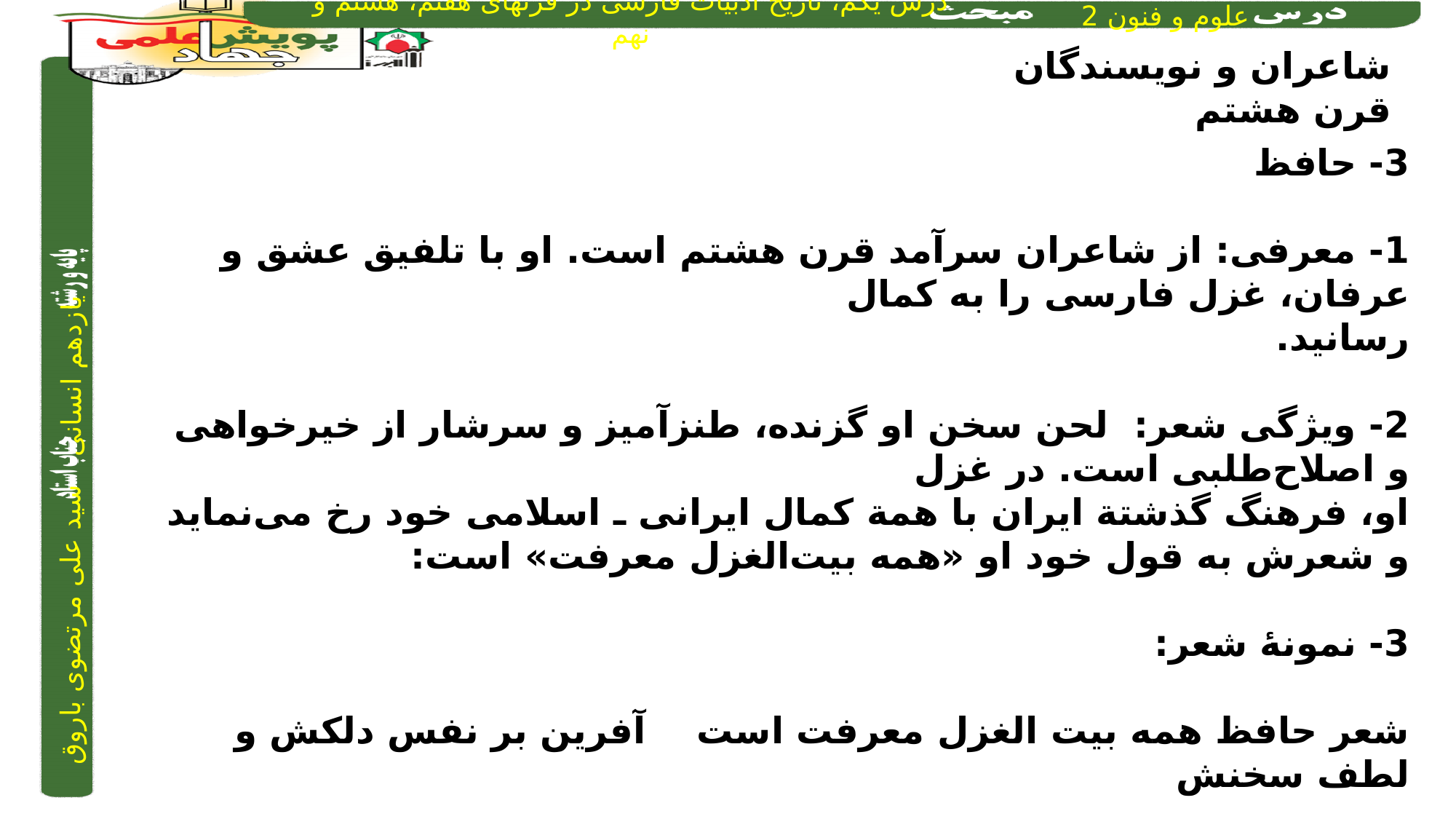

شاعران و نویسندگان قرن هشتم
3- حافظ

1- معرفی: از شاعران سرآمد قرن هشتم است. او با تلفیق عشق و عرفان، غزل فارسی را به کمال
رسانید.

2- ویژگی شعر:  لحن سخن او گزنده، طنزآمیز و سرشار از خیرخواهی و اصلاح‌طلبی است. در غزل
او، فرهنگ گذشتة ایران با همة کمال ایرانی ـ اسلامی خود رخ می‌نماید و شعرش به قول خود او «همه بیت‌الغزل معرفت» است:

3- نمونۀ شعر:

شعر حافظ همه بیت الغزل معرفت است 		آفرین بر نفس دلکش و لطف سخنش